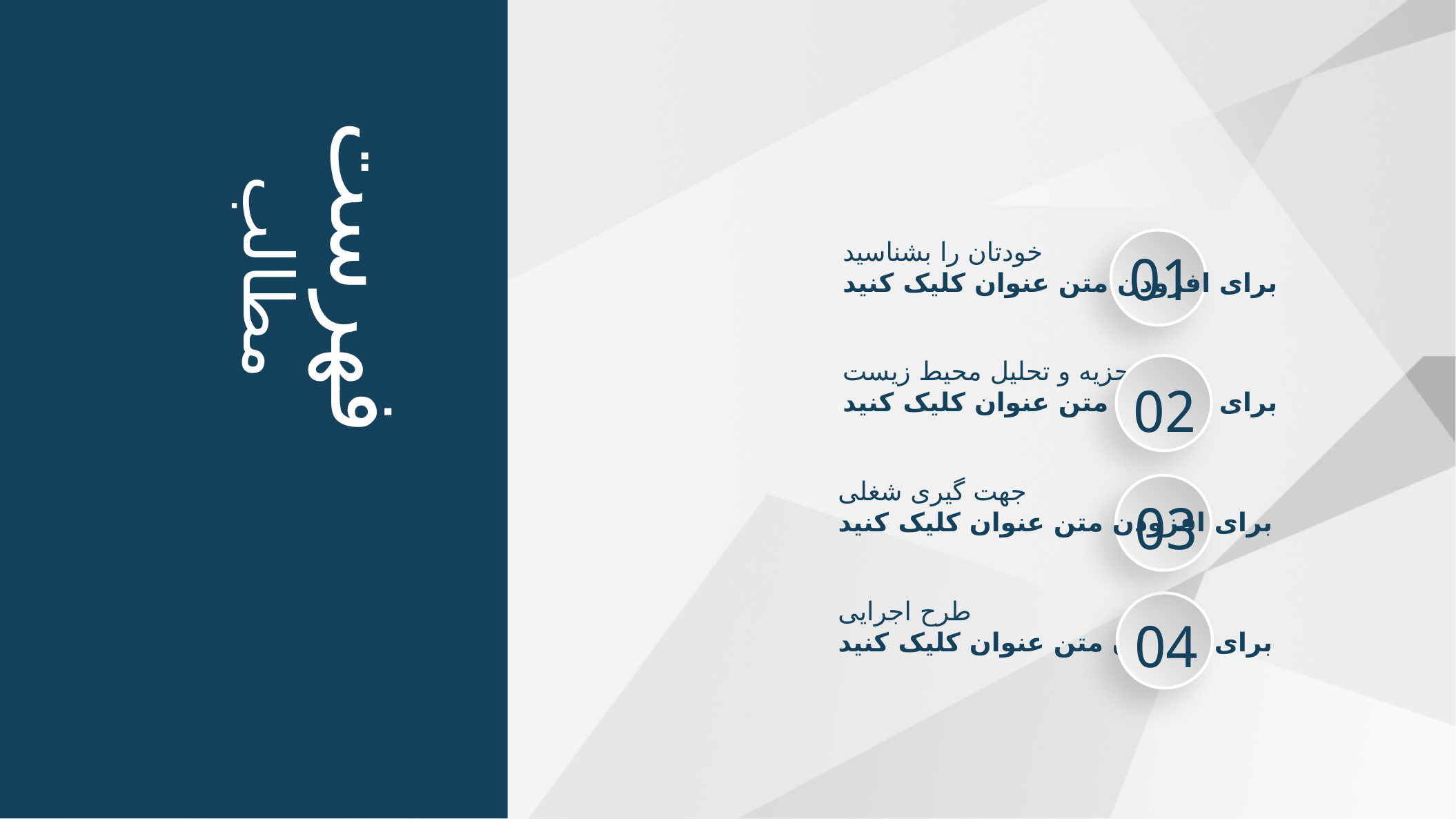

فهرست
مطالب
خودتان را بشناسید
برای افزودن متن عنوان کلیک کنید

01
تجزیه و تحلیل محیط زیست
برای افزودن متن عنوان کلیک کنید

02
جهت گیری شغلی
برای افزودن متن عنوان کلیک کنید

03
طرح اجرایی
برای افزودن متن عنوان کلیک کنید

04